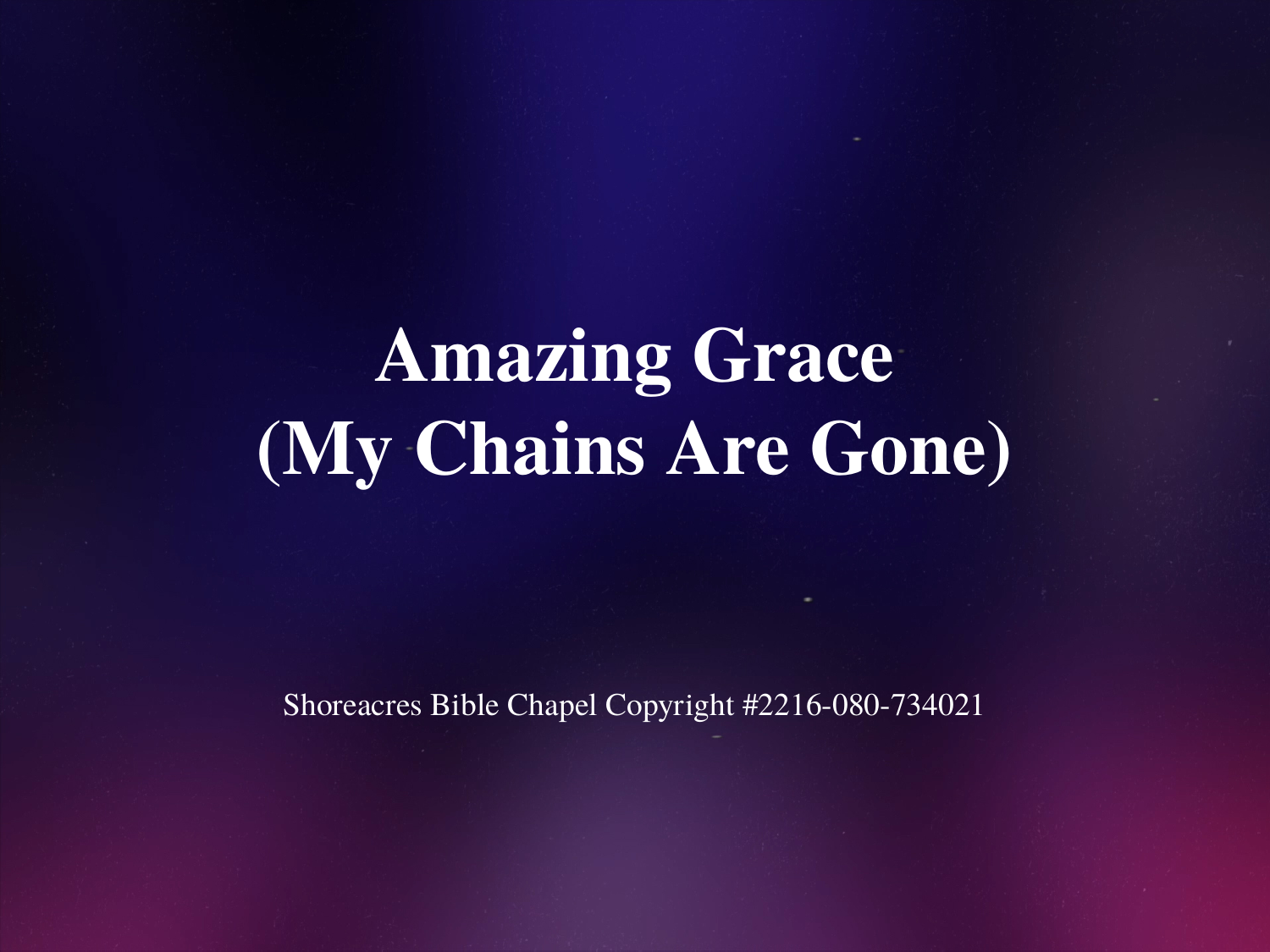

# Amazing Grace (My Chains Are Gone)
Shoreacres Bible Chapel Copyright #2216-080-734021